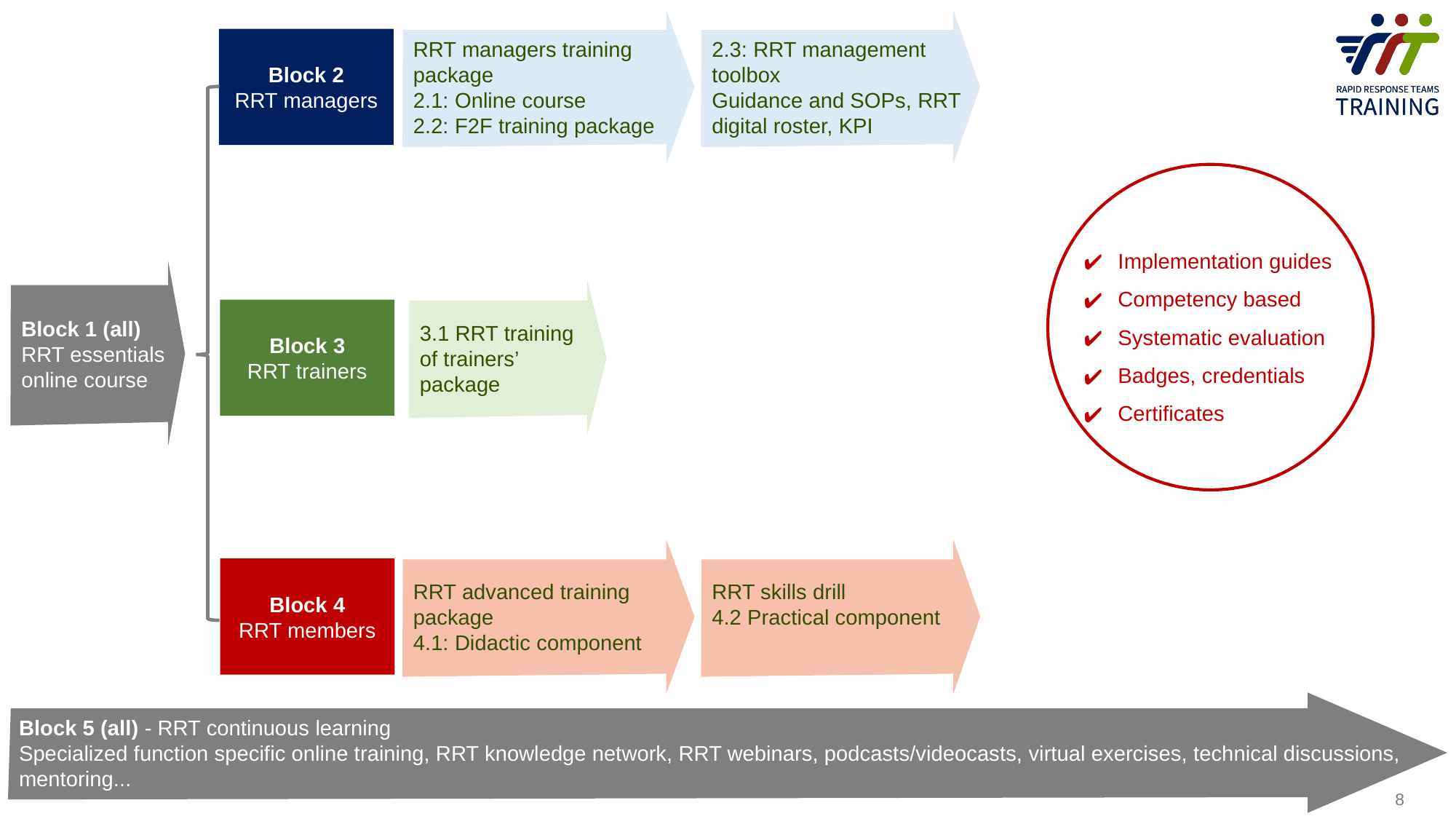

RRT managers training package
2.1: Online course
2.2: F2F training package
2.3: RRT management toolbox
Guidance and SOPs, RRT digital roster, KPI
Block 2
RRT managers

Implementation guides
Competency based
Systematic evaluation
Badges, credentials
Certificates
Block 1 (all)
RRT essentials online course
3.1 RRT training of trainers’ package
Block 3
RRT trainers
RRT advanced training package
4.1: Didactic component
RRT skills drill
4.2 Practical component

Block 4
RRT members
Block 5 (all) - RRT continuous learning
Specialized function specific online training, RRT knowledge network, RRT webinars, podcasts/videocasts, virtual exercises, technical discussions, mentoring...